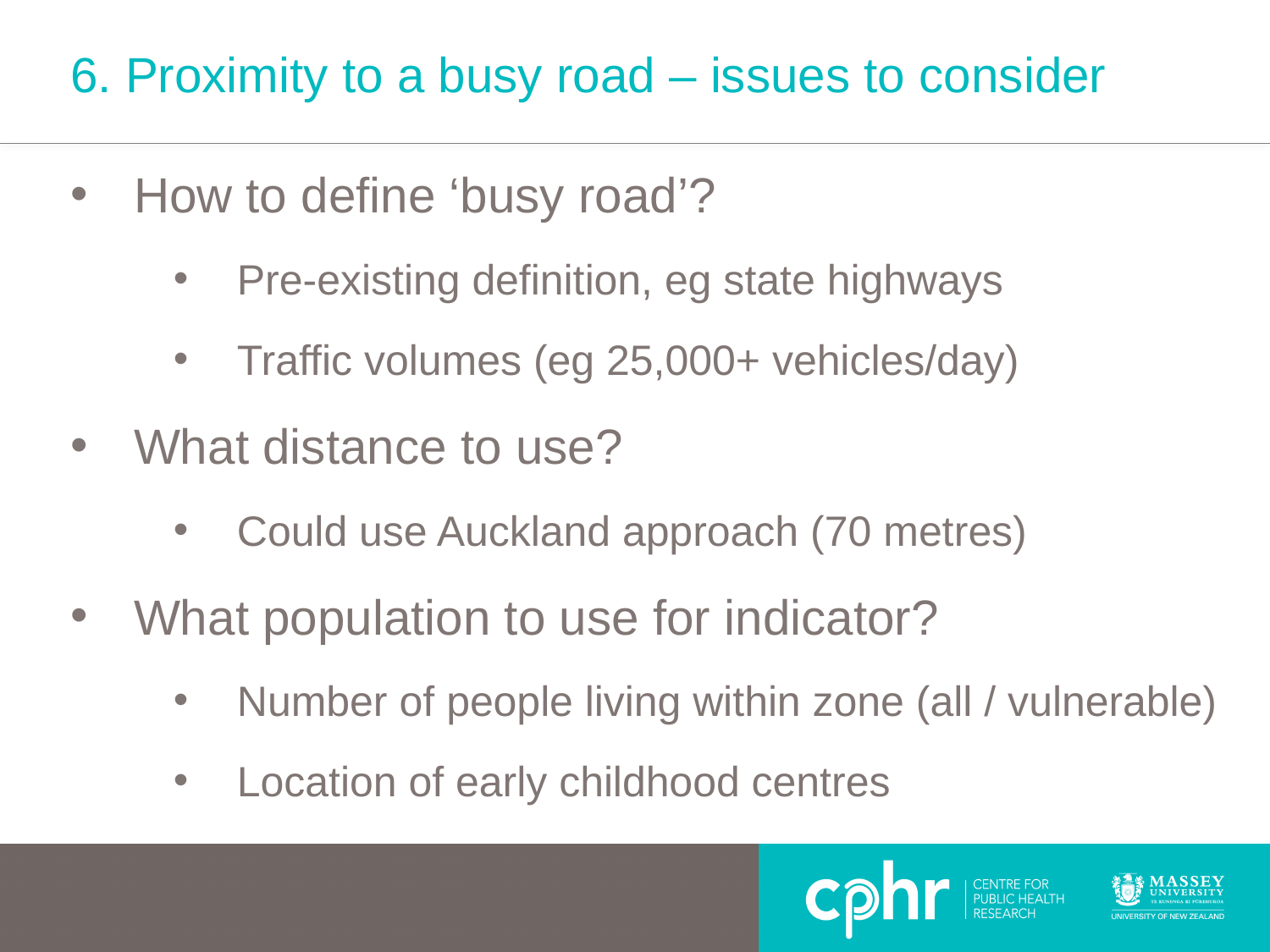

# 6. Proximity to a busy road – issues to consider
How to define ‘busy road’?
Pre-existing definition, eg state highways
Traffic volumes (eg 25,000+ vehicles/day)
What distance to use?
Could use Auckland approach (70 metres)
What population to use for indicator?
Number of people living within zone (all / vulnerable)
Location of early childhood centres